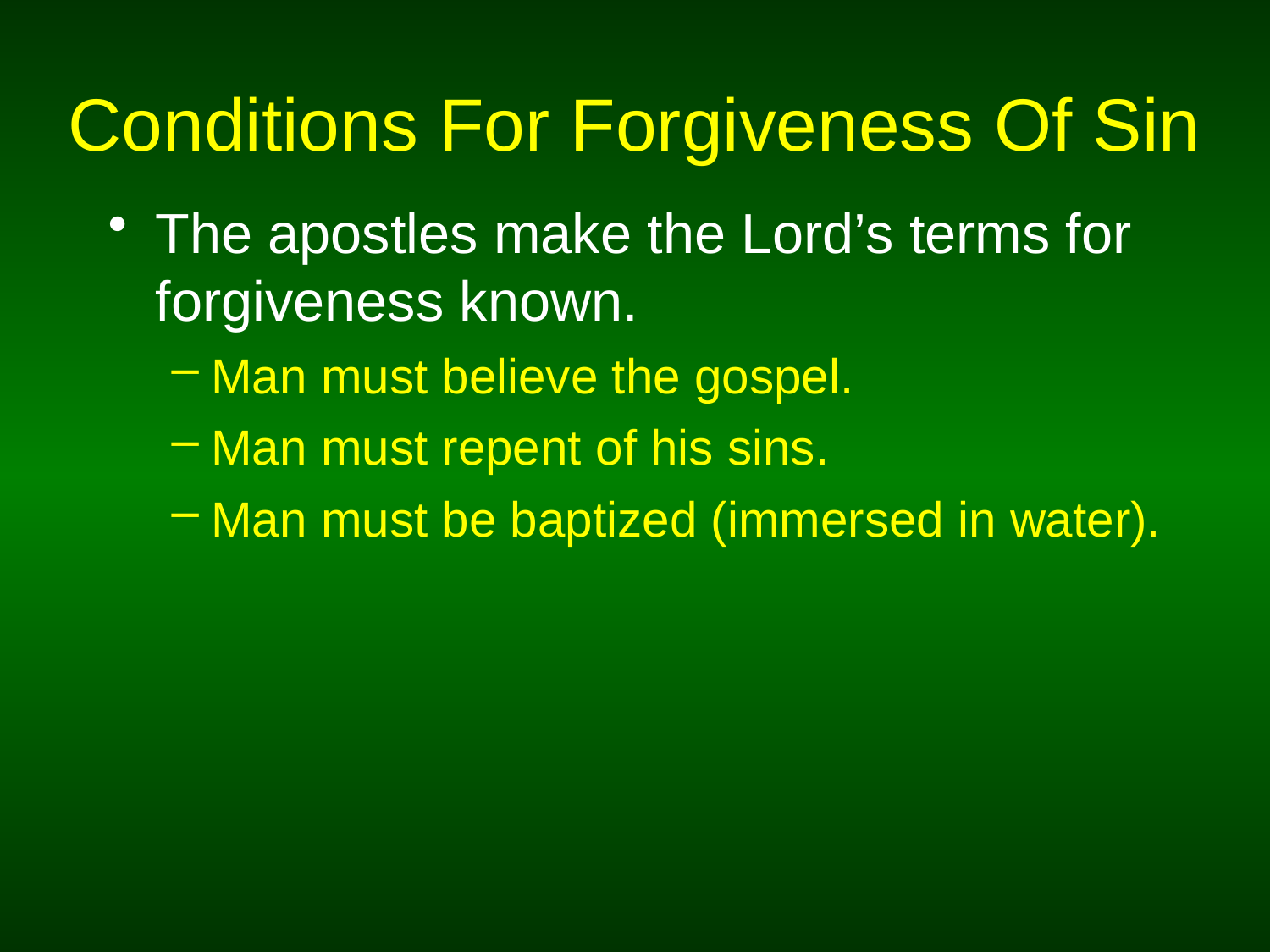

# Conditions For Forgiveness Of Sin
The apostles make the Lord’s terms for forgiveness known.
Man must believe the gospel.
Man must repent of his sins.
Man must be baptized (immersed in water).